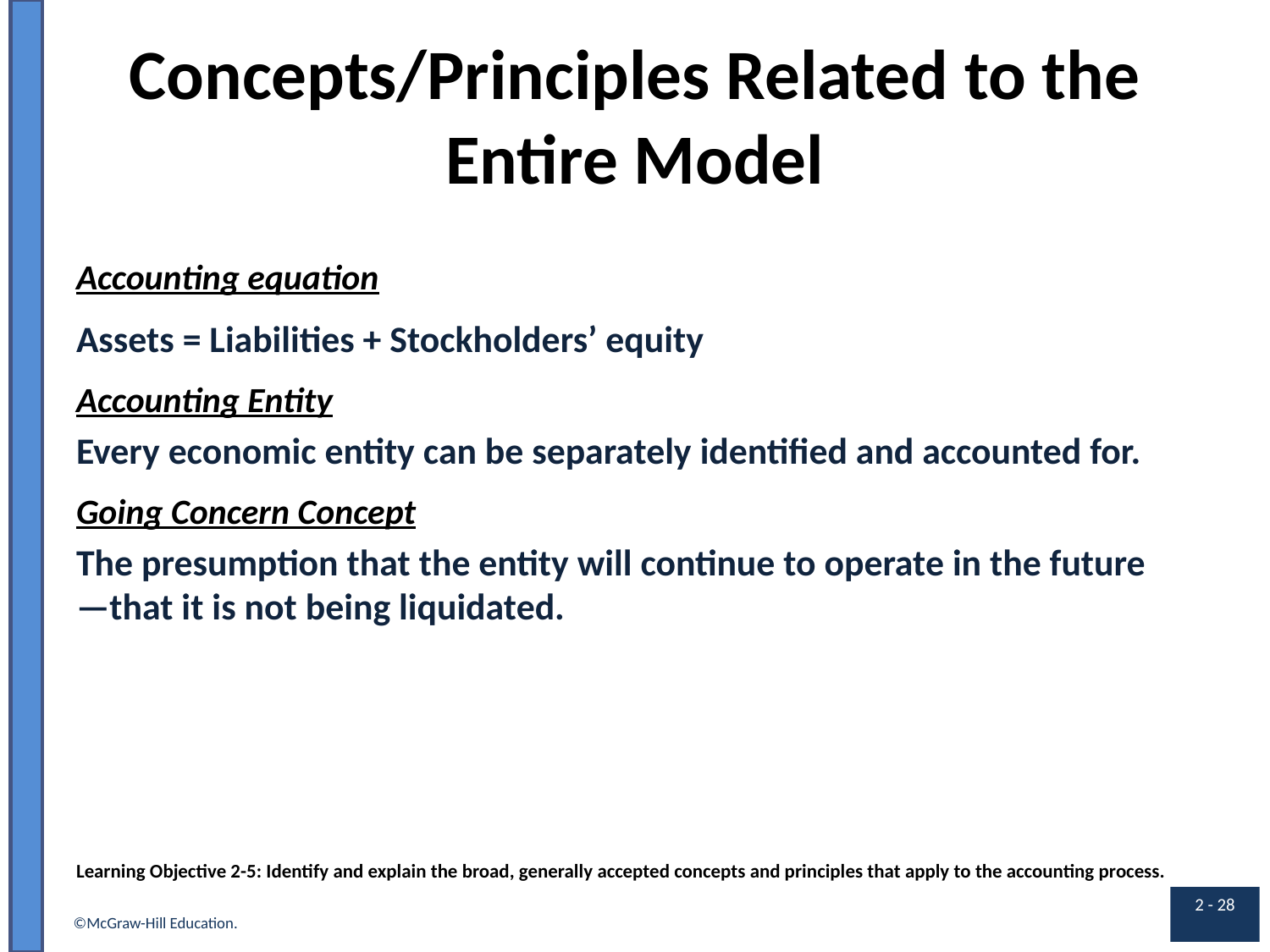

# Concepts/Principles Related to the Entire Model
Accounting equation
Assets = Liabilities + Stockholders’ equity
Accounting Entity
Every economic entity can be separately identified and accounted for.
Going Concern Concept
The presumption that the entity will continue to operate in the future—that it is not being liquidated.
Learning Objective 2-5: Identify and explain the broad, generally accepted concepts and principles that apply to the accounting process.